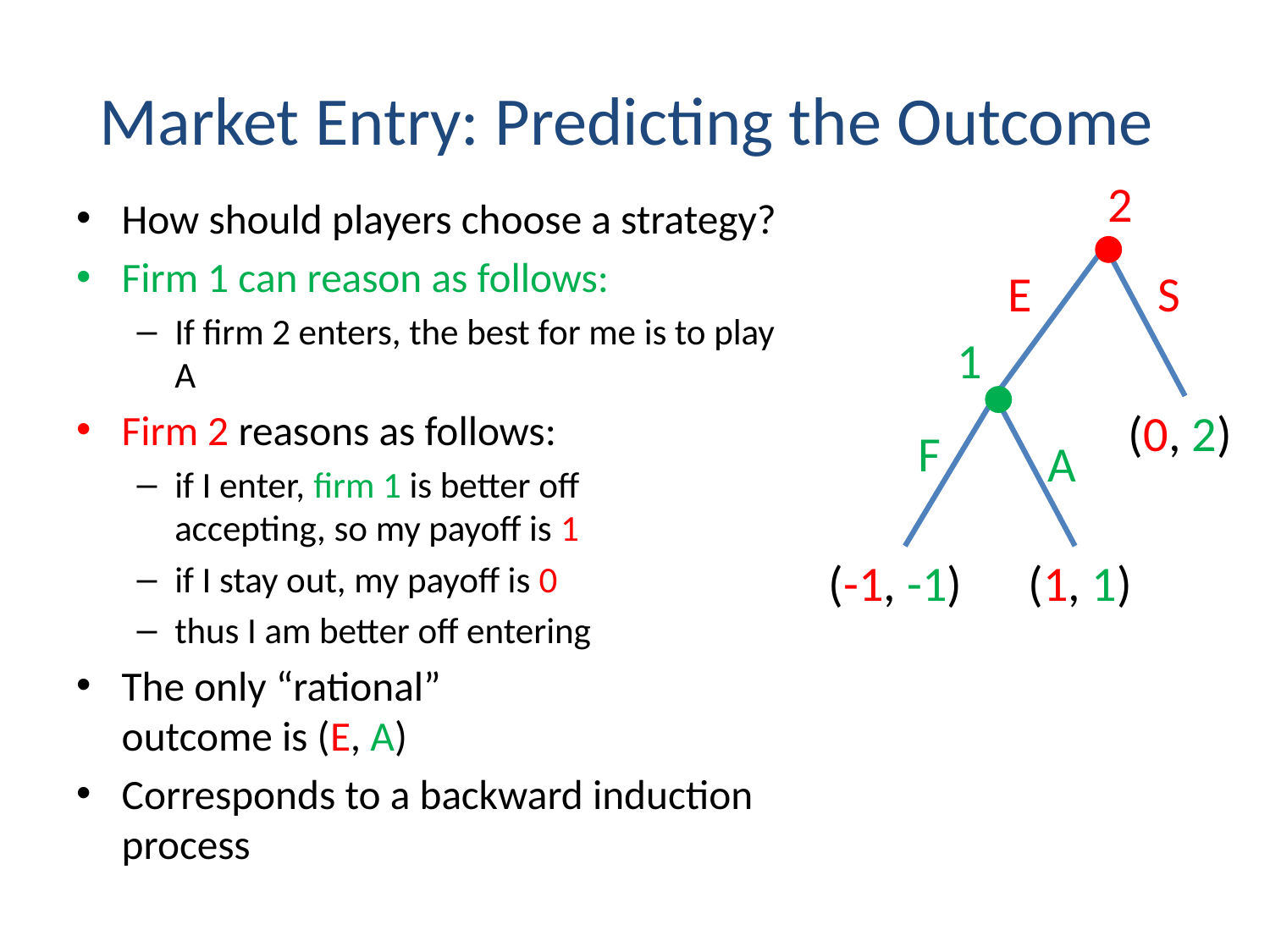

# Market Entry: Predicting the Outcome
2

How should players choose a strategy?
Firm 1 can reason as follows:
If firm 2 enters, the best for me is to play A
Firm 2 reasons as follows:
if I enter, firm 1 is better off
accepting, so my payoff is 1
if I stay out, my payoff is 0
thus I am better off entering
The only “rational”
outcome is (E, A)
Corresponds to a backward induction process
E
S
1

F
A
(0, 2)
(-1, -1)
(1, 1)